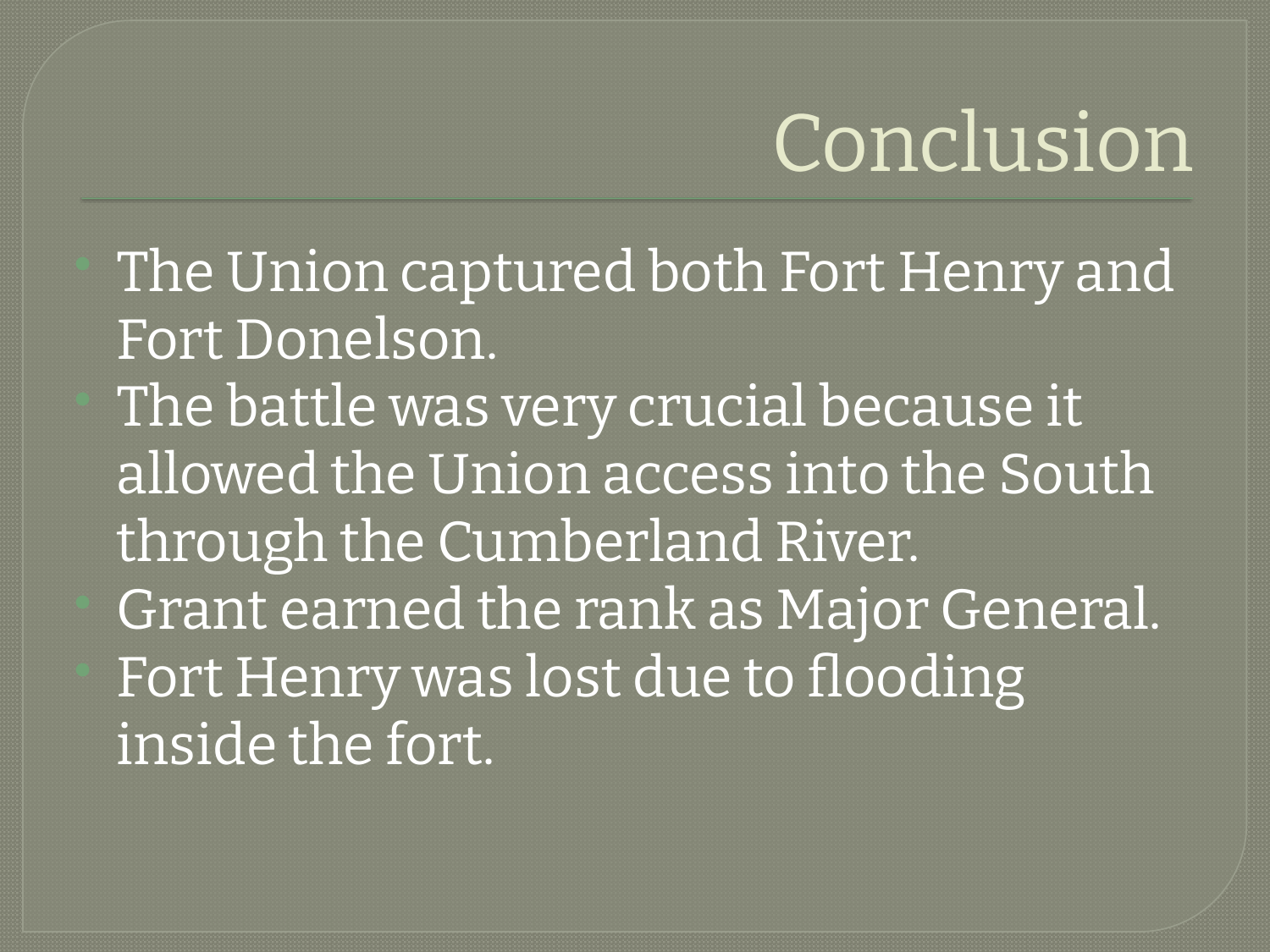

# Conclusion
The Union captured both Fort Henry and Fort Donelson.
The battle was very crucial because it allowed the Union access into the South through the Cumberland River.
Grant earned the rank as Major General.
Fort Henry was lost due to flooding inside the fort.